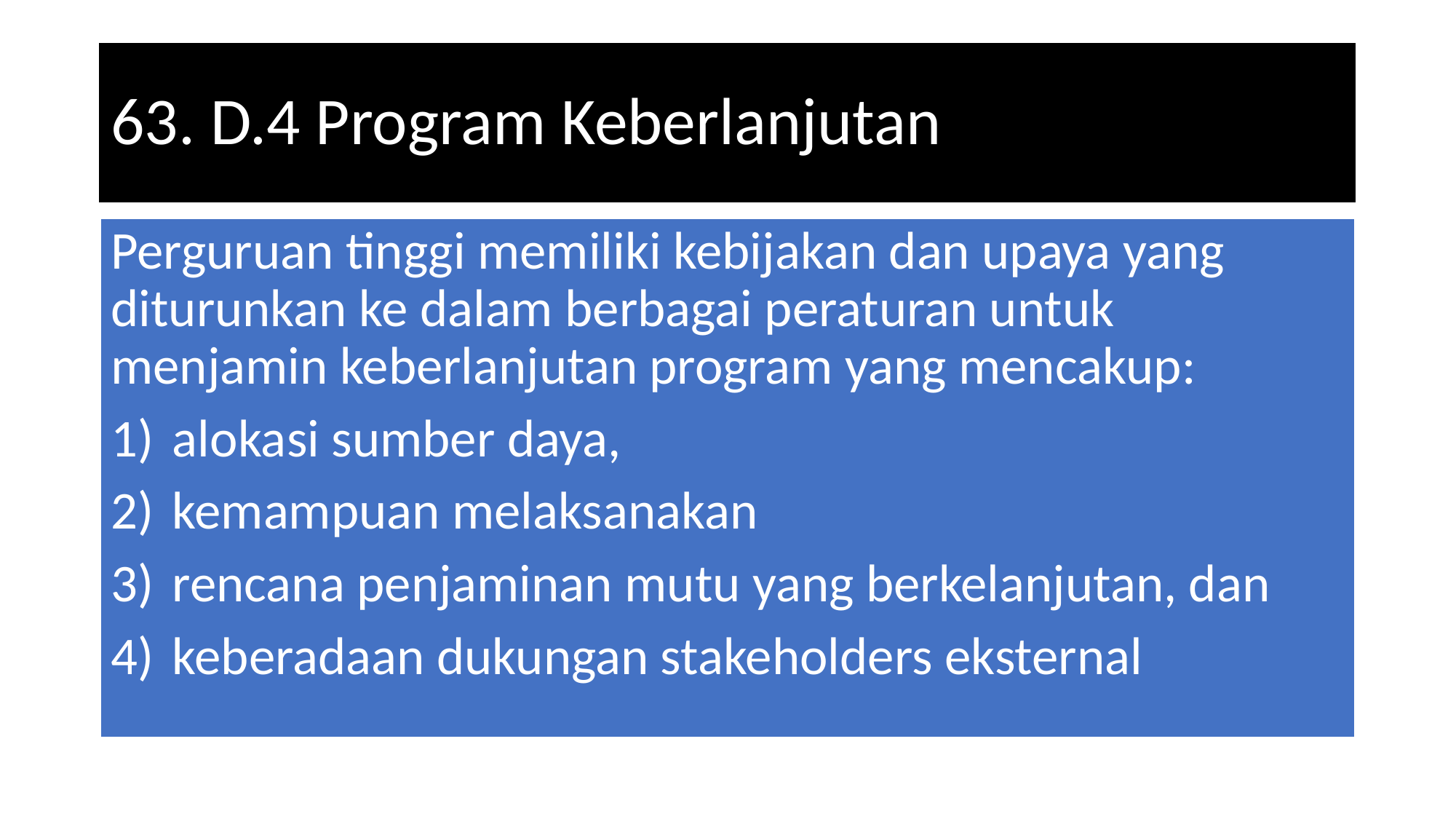

# 63. D.4 Program Keberlanjutan
Perguruan tinggi memiliki kebijakan dan upaya yang diturunkan ke dalam berbagai peraturan untuk menjamin keberlanjutan program yang mencakup:
alokasi sumber daya,
kemampuan melaksanakan
rencana penjaminan mutu yang berkelanjutan, dan
keberadaan dukungan stakeholders eksternal